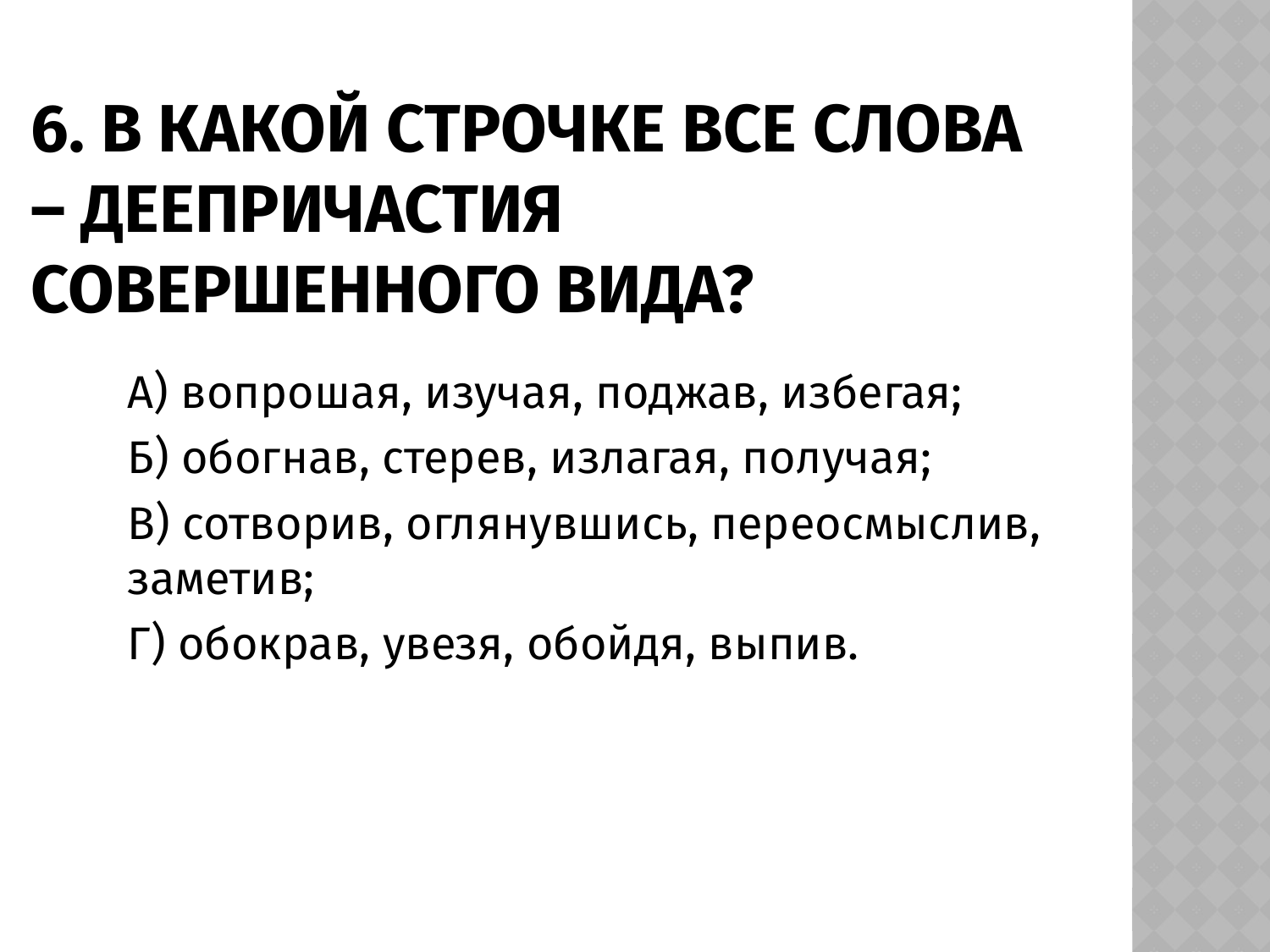

# 6. В какой строчке все слова – деепричастия совершенного вида?
А) вопрошая, изучая, поджав, избегая;
Б) обогнав, стерев, излагая, получая;
В) сотворив, оглянувшись, переосмыслив, заметив;
Г) обокрав, увезя, обойдя, выпив.